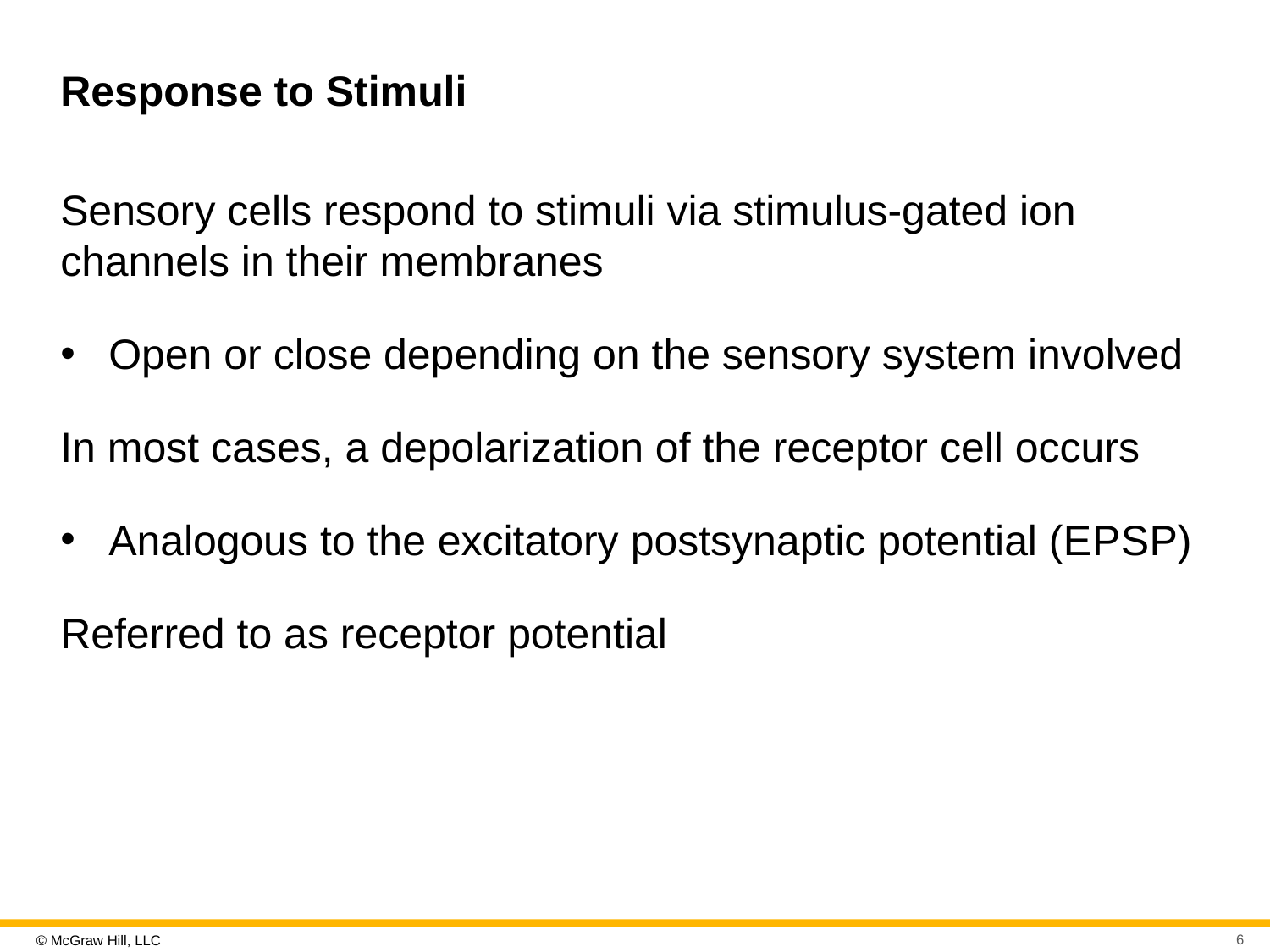

# Response to Stimuli
Sensory cells respond to stimuli via stimulus-gated ion channels in their membranes
Open or close depending on the sensory system involved
In most cases, a depolarization of the receptor cell occurs
Analogous to the excitatory postsynaptic potential (E P S P)
Referred to as receptor potential
6